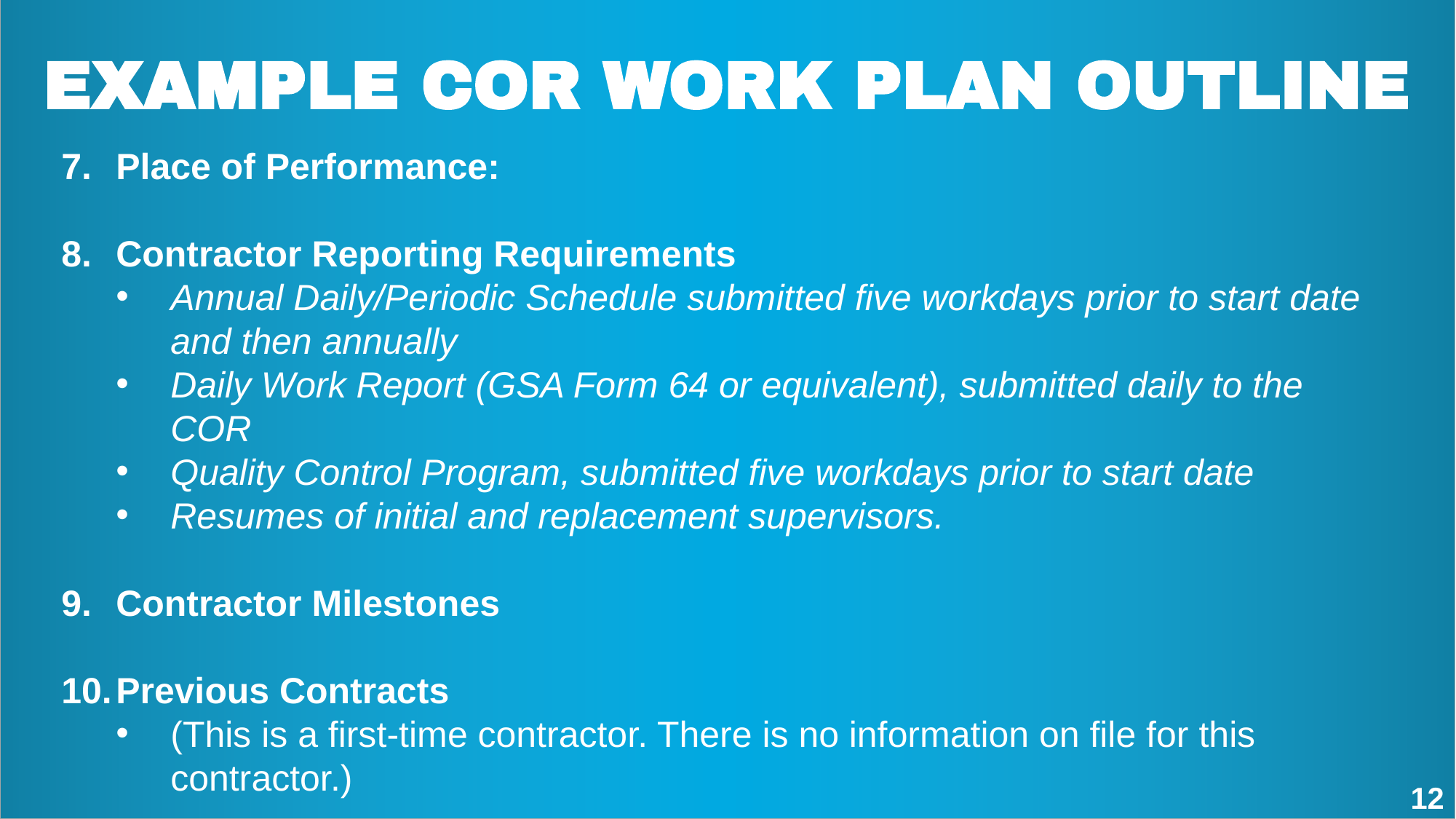

EXAMPLE COR WORK PLAN OUTLINE
Place of Performance:
Contractor Reporting Requirements
Annual Daily/Periodic Schedule submitted five workdays prior to start date and then annually
Daily Work Report (GSA Form 64 or equivalent), submitted daily to the COR
Quality Control Program, submitted five workdays prior to start date
Resumes of initial and replacement supervisors.
Contractor Milestones
Previous Contracts
(This is a first-time contractor. There is no information on file for this contractor.)

12